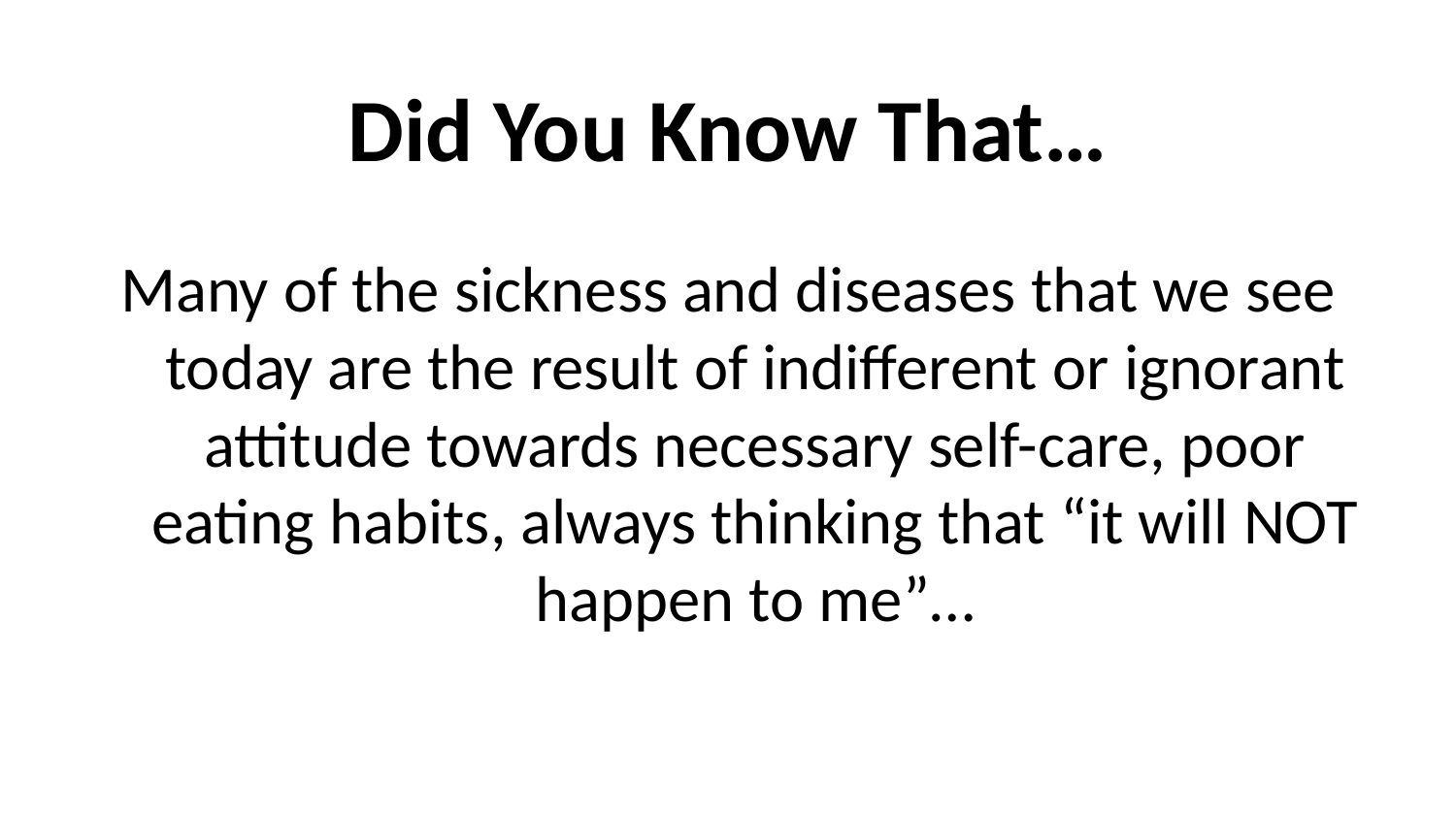

# Did You Know That…
Many of the sickness and diseases that we see today are the result of indifferent or ignorant attitude towards necessary self-care, poor eating habits, always thinking that “it will NOT happen to me”…